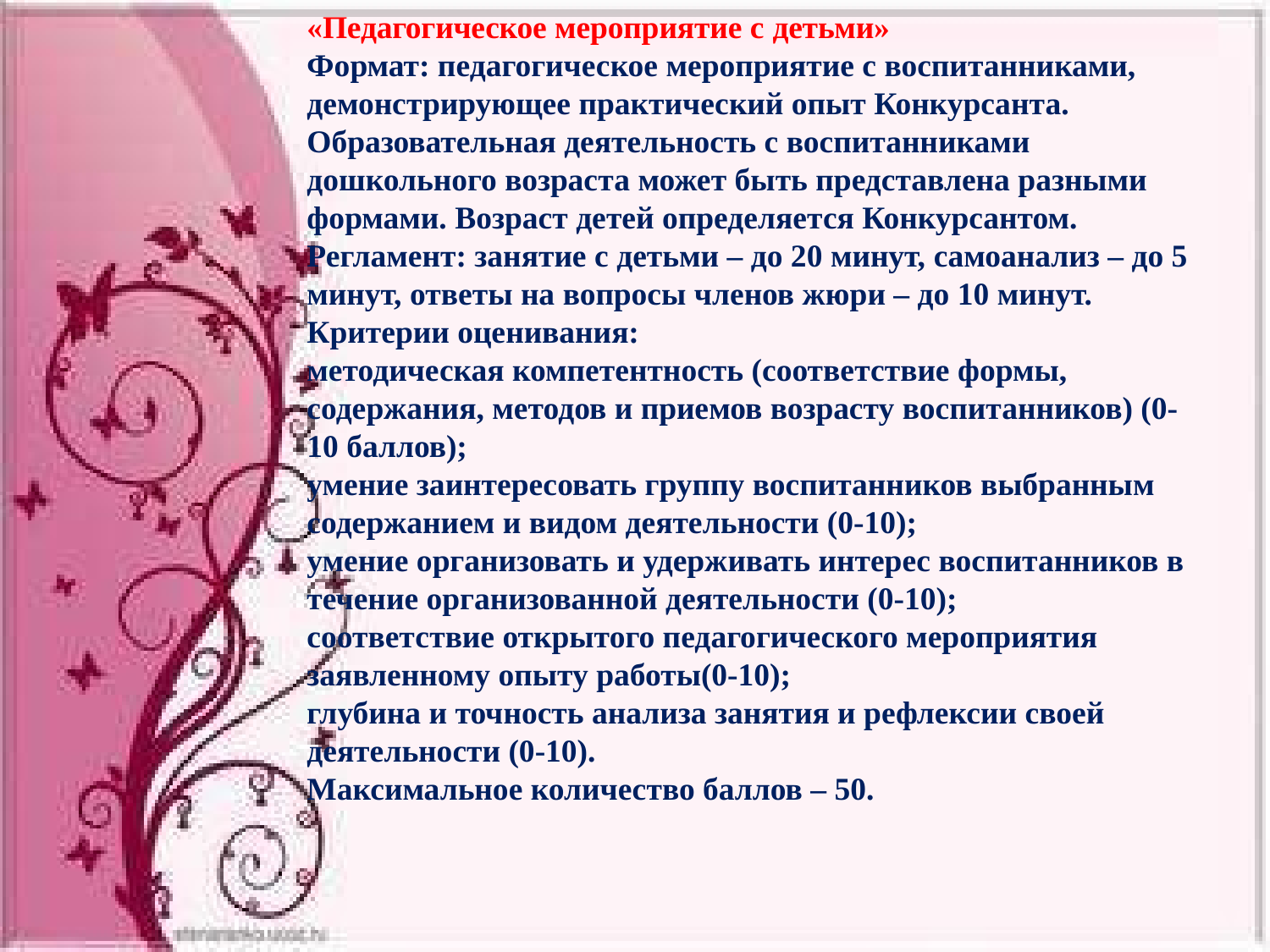

# «Педагогическое мероприятие с детьми» Формат: педагогическое мероприятие с воспитанниками, демонстрирующее практический опыт Конкурсанта. Образовательная деятельность с воспитанниками дошкольного возраста может быть представлена разными формами. Возраст детей определяется Конкурсантом. Регламент: занятие с детьми – до 20 минут, самоанализ – до 5 минут, ответы на вопросы членов жюри – до 10 минут. Критерии оценивания: методическая компетентность (соответствие формы, содержания, методов и приемов возрасту воспитанников) (0-10 баллов); умение заинтересовать группу воспитанников выбранным содержанием и видом деятельности (0-10); умение организовать и удерживать интерес воспитанников в течение организованной деятельности (0-10); соответствие открытого педагогического мероприятия заявленному опыту работы(0-10); глубина и точность анализа занятия и рефлексии своей деятельности (0-10). Максимальное количество баллов – 50.